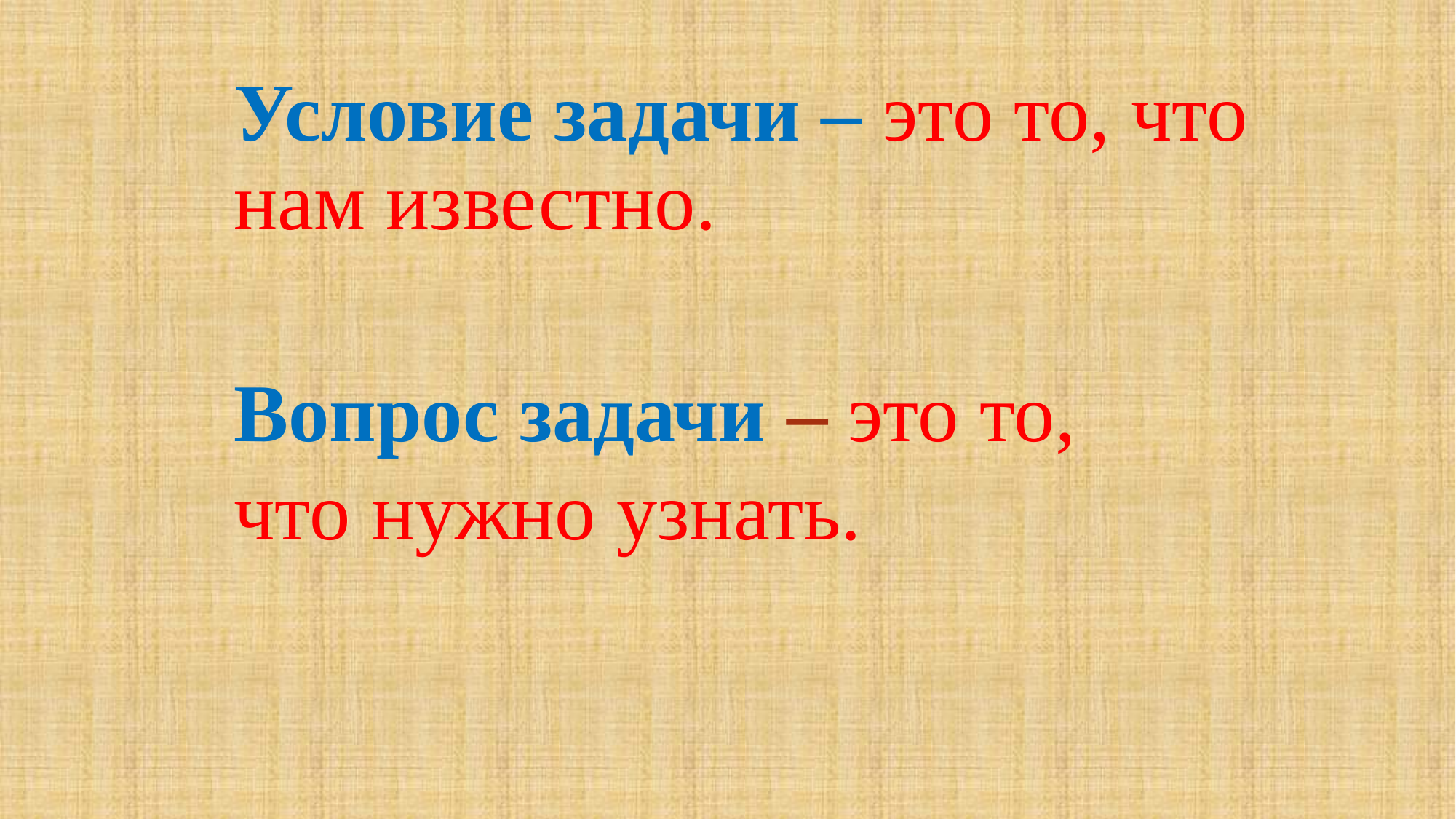

# Условие задачи – это то, что  нам известно.
Вопрос задачи – это то, что нужно узнать.